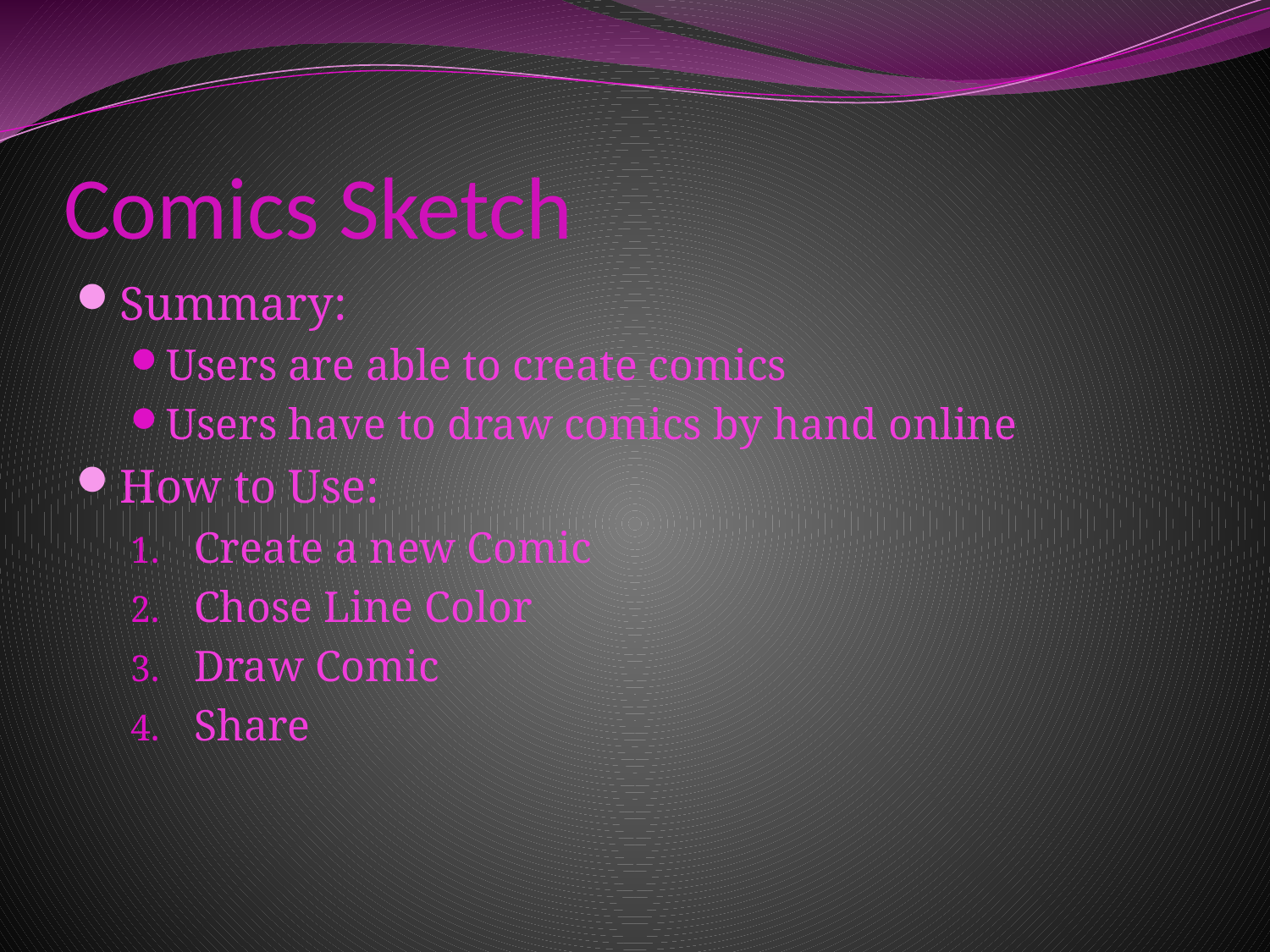

# Comics Sketch
Summary:
Users are able to create comics
Users have to draw comics by hand online
How to Use:
Create a new Comic
Chose Line Color
Draw Comic
Share